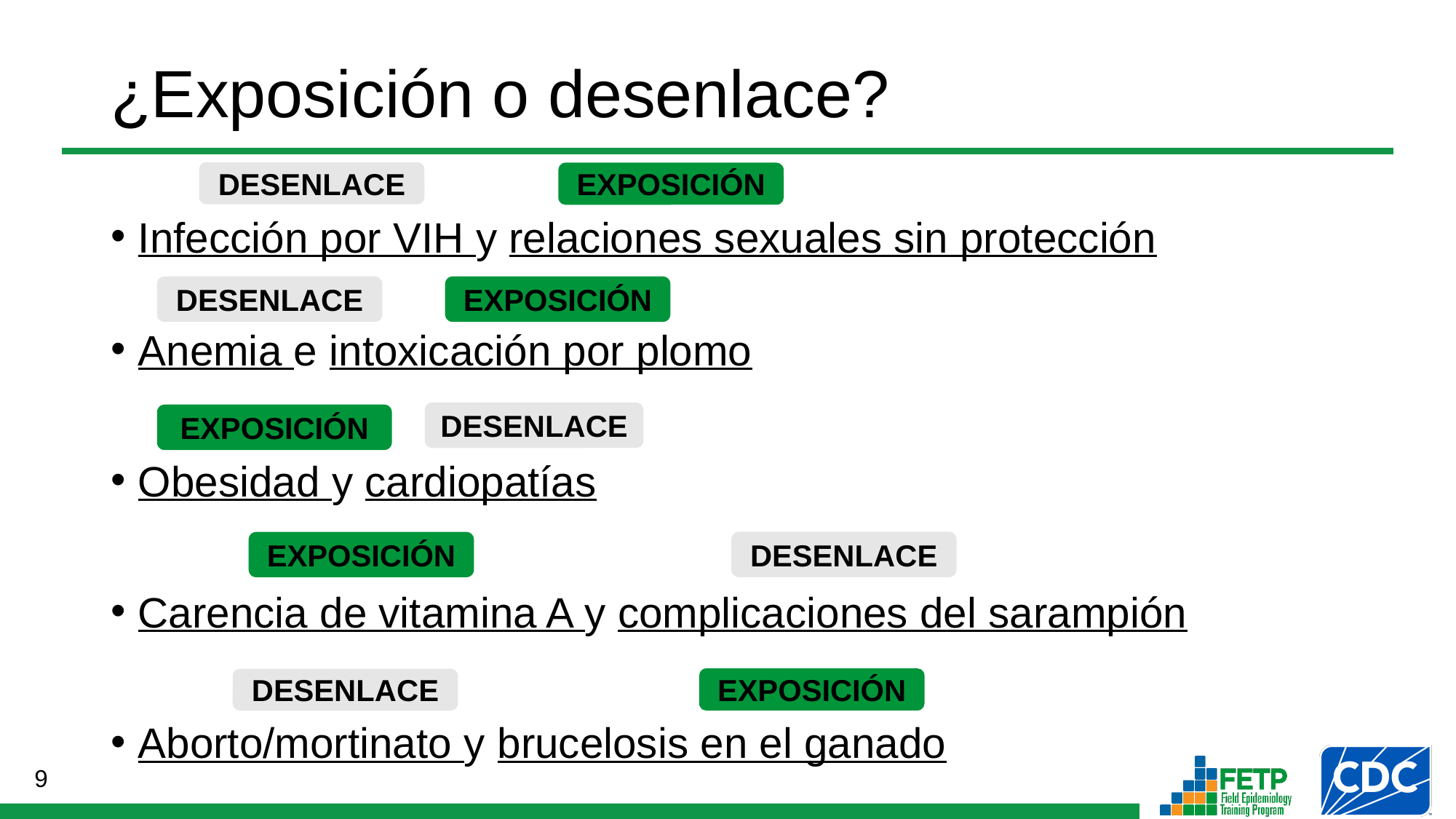

¿Exposición o desenlace?
DESENLACE
EXPOSICIÓN
Infección por VIH y relaciones sexuales sin protección

Anemia e intoxicación por plomo

Obesidad y cardiopatías

Carencia de vitamina A y complicaciones del sarampión

Aborto/mortinato y brucelosis en el ganado
DESENLACE
EXPOSICIÓN
DESENLACE
EXPOSICIÓN
DESENLACE
EXPOSICIÓN
EXPOSICIÓN
DESENLACE